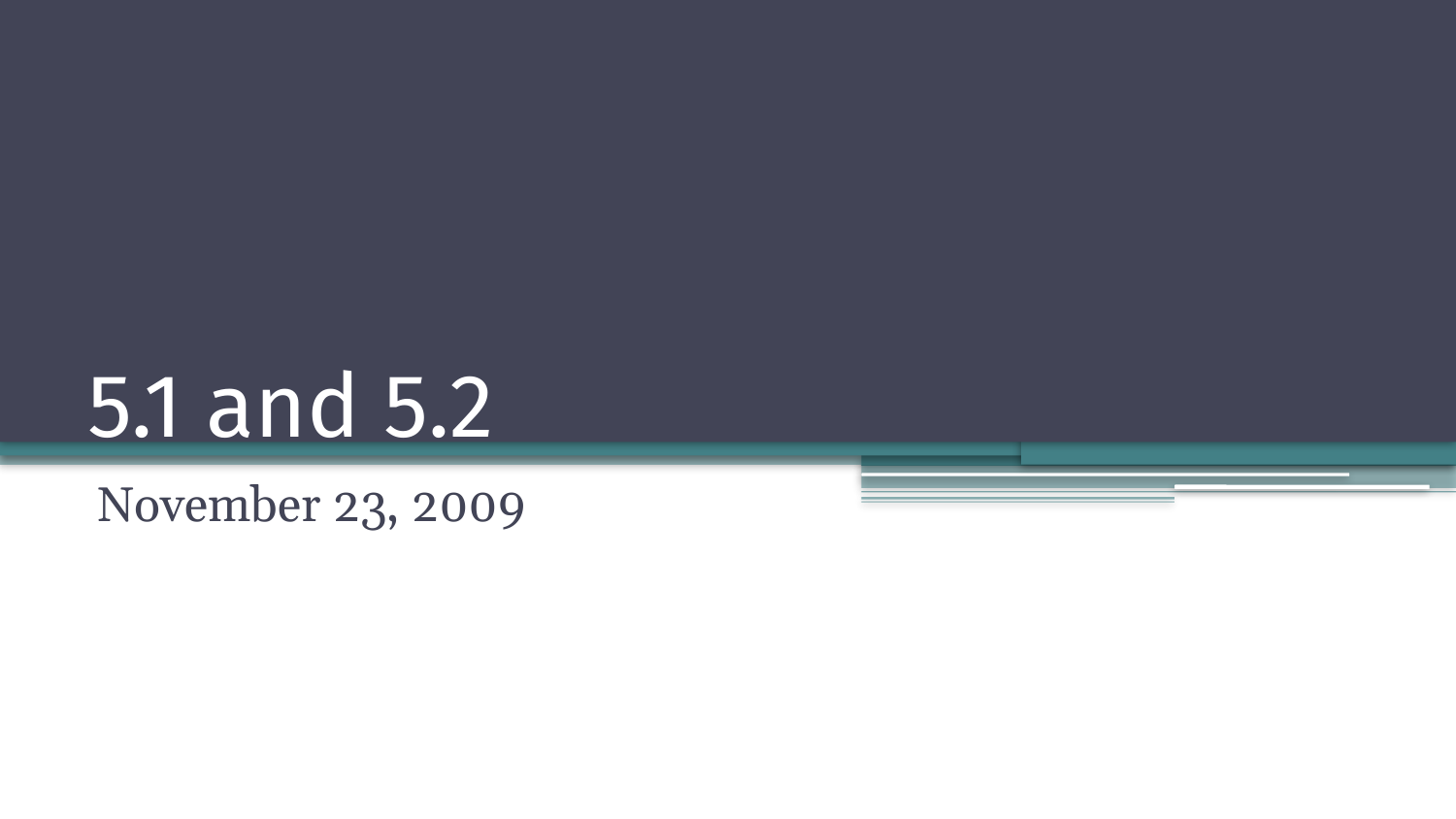

# 5.1 and 5.2
November 23, 2009